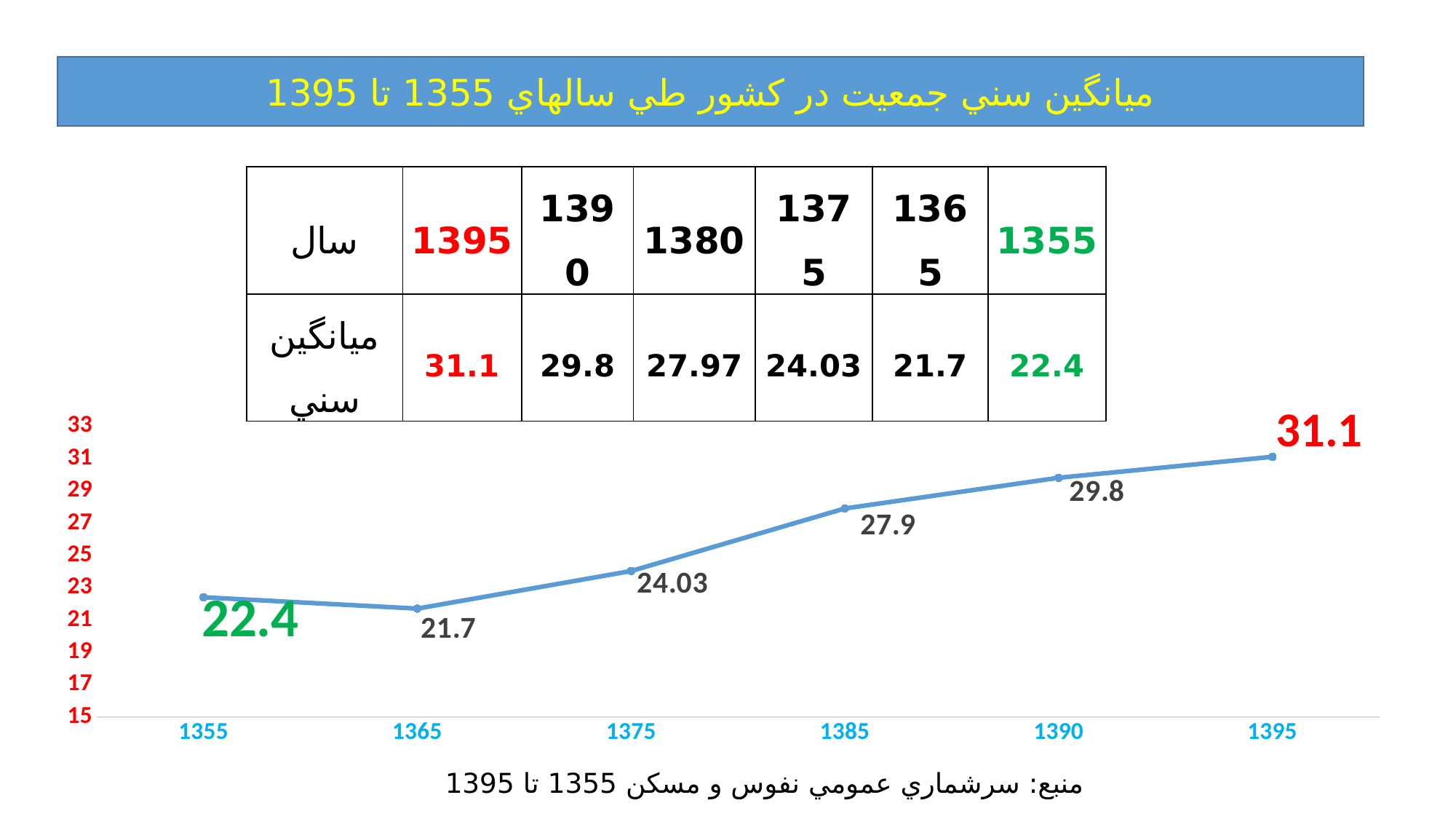

ميانگين سني جمعيت در کشور طي سالهاي 1355 تا 1395
| سال | 1395 | 1390 | 1380 | 1375 | 1365 | 1355 |
| --- | --- | --- | --- | --- | --- | --- |
| ميانگين سني | 31.1 | 29.8 | 27.97 | 24.03 | 21.7 | 22.4 |

### Chart

| Category |  |
|---|---|
| 1355 | 22.4 |
| 1365 | 21.7 |
| 1375 | 24.03 |
| 1385 | 27.9 |
| 1390 | 29.8 |
| 1395 | 31.1 |
منبع: سرشماري عمومي نفوس و مسکن 1355 تا 1395